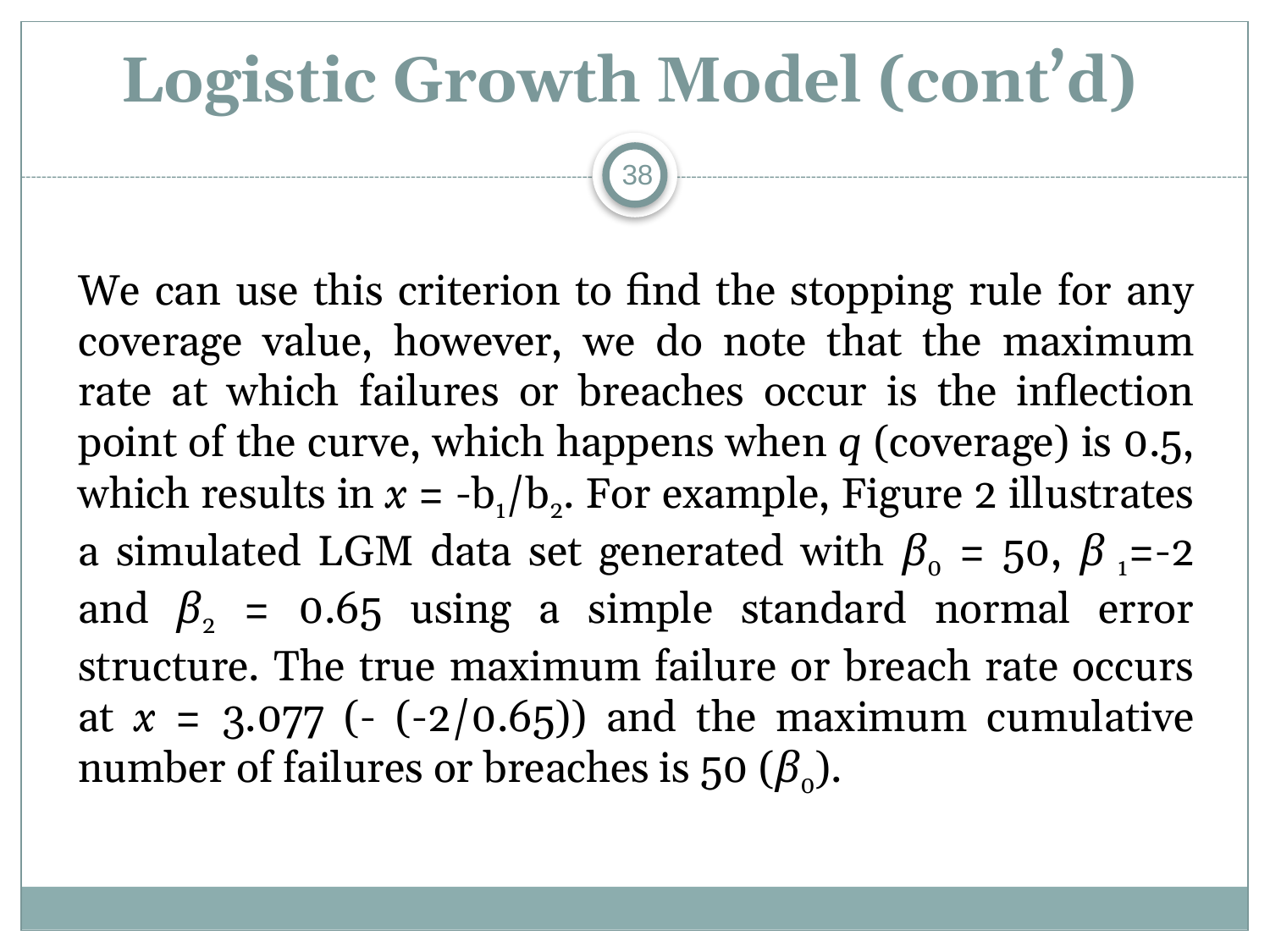

#
Logistic Growth Model (cont’d)
38
We can use this criterion to find the stopping rule for any coverage value, however, we do note that the maximum rate at which failures or breaches occur is the inflection point of the curve, which happens when q (coverage) is 0.5, which results in x = -b1/b2. For example, Figure 2 illustrates a simulated LGM data set generated with β0 = 50, β 1=-2 and β2 = 0.65 using a simple standard normal error structure. The true maximum failure or breach rate occurs at x = 3.077 (- (-2/0.65)) and the maximum cumulative number of failures or breaches is 50 (β0).